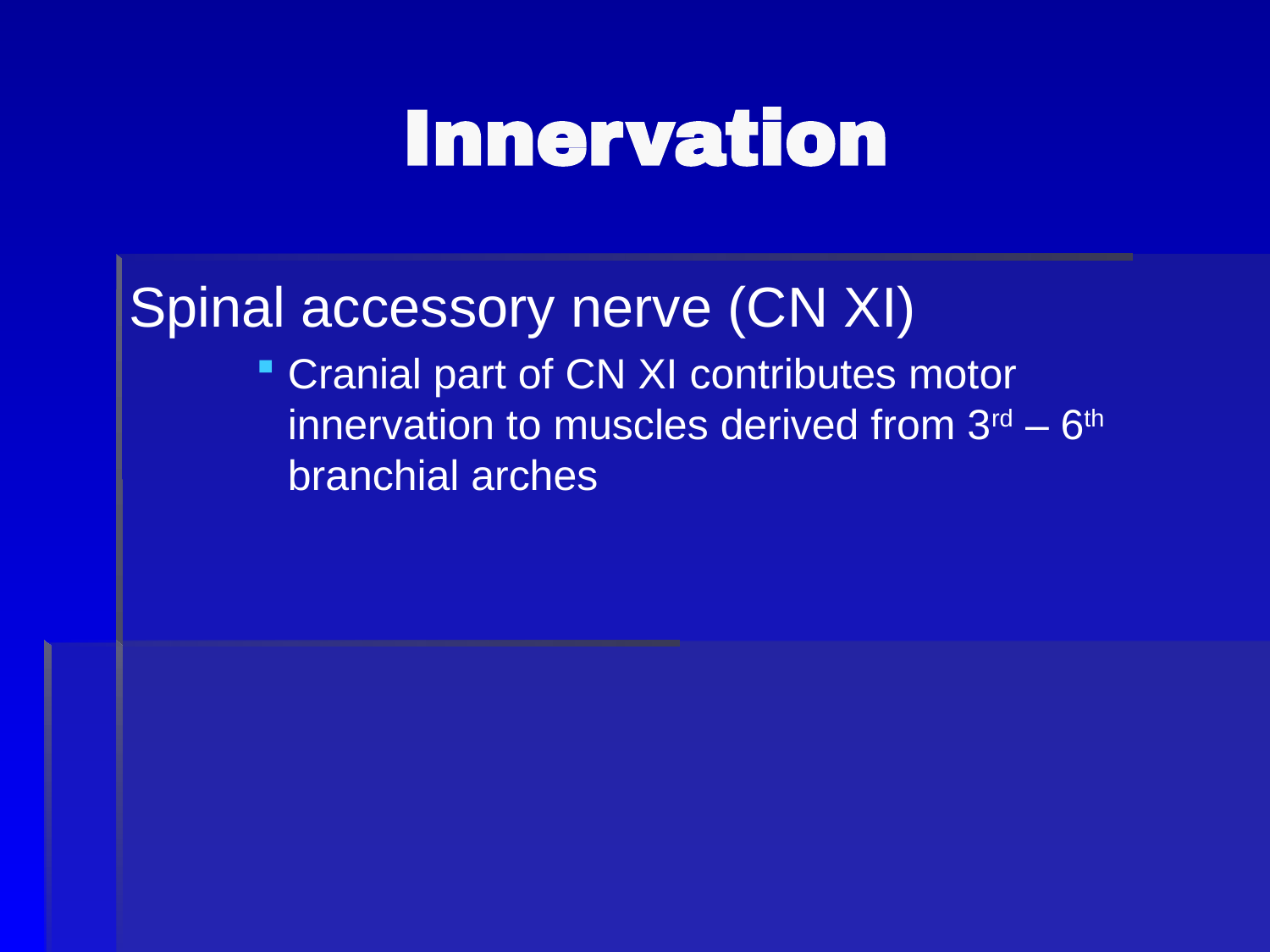

# Innervation
Spinal accessory nerve (CN XI)
Cranial part of CN XI contributes motor innervation to muscles derived from 3rd – 6th branchial arches